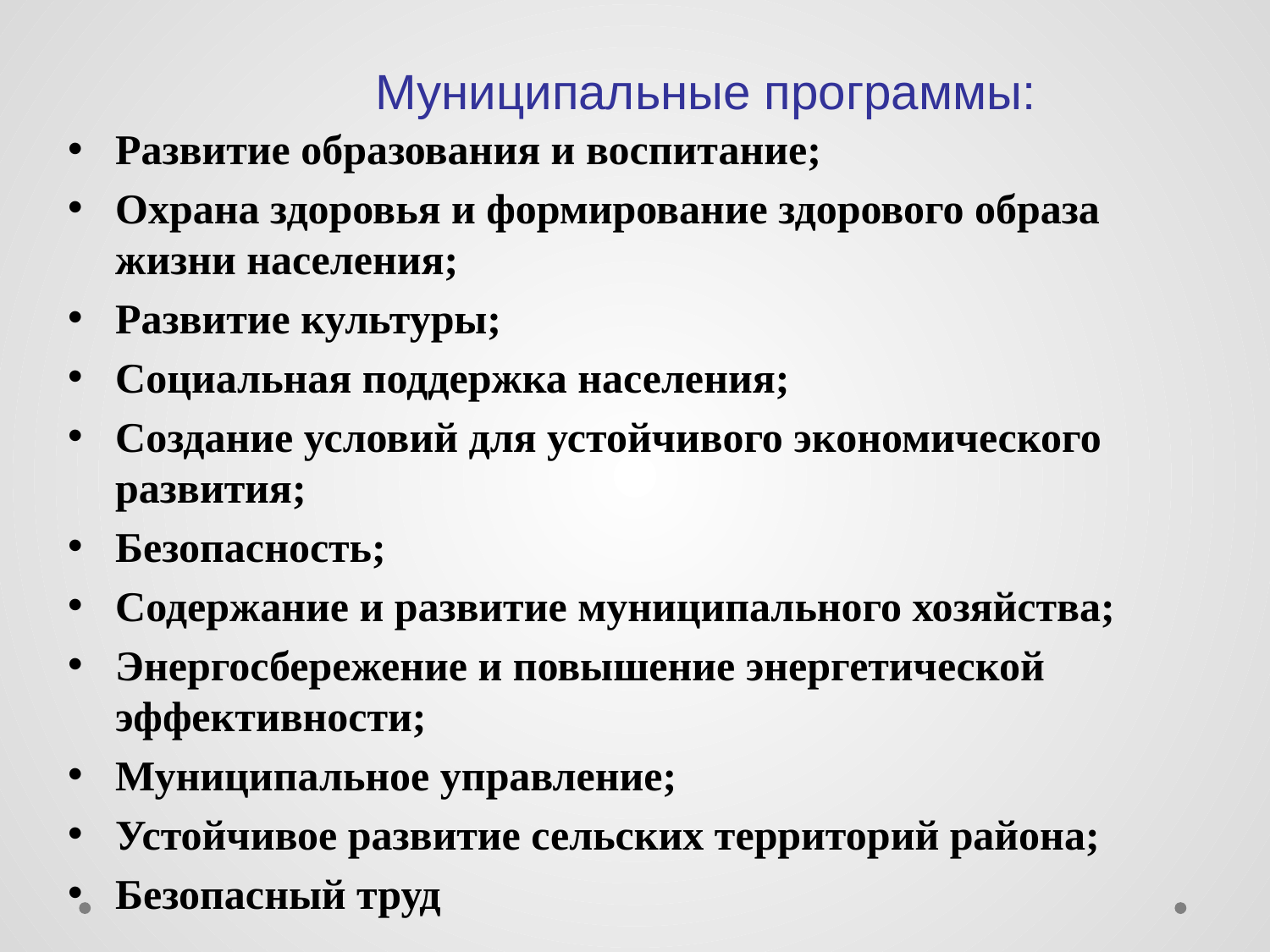

# Муниципальные программы:
Развитие образования и воспитание;
Охрана здоровья и формирование здорового образа жизни населения;
Развитие культуры;
Социальная поддержка населения;
Создание условий для устойчивого экономического развития;
Безопасность;
Содержание и развитие муниципального хозяйства;
Энергосбережение и повышение энергетической эффективности;
Муниципальное управление;
Устойчивое развитие сельских территорий района;
Безопасный труд